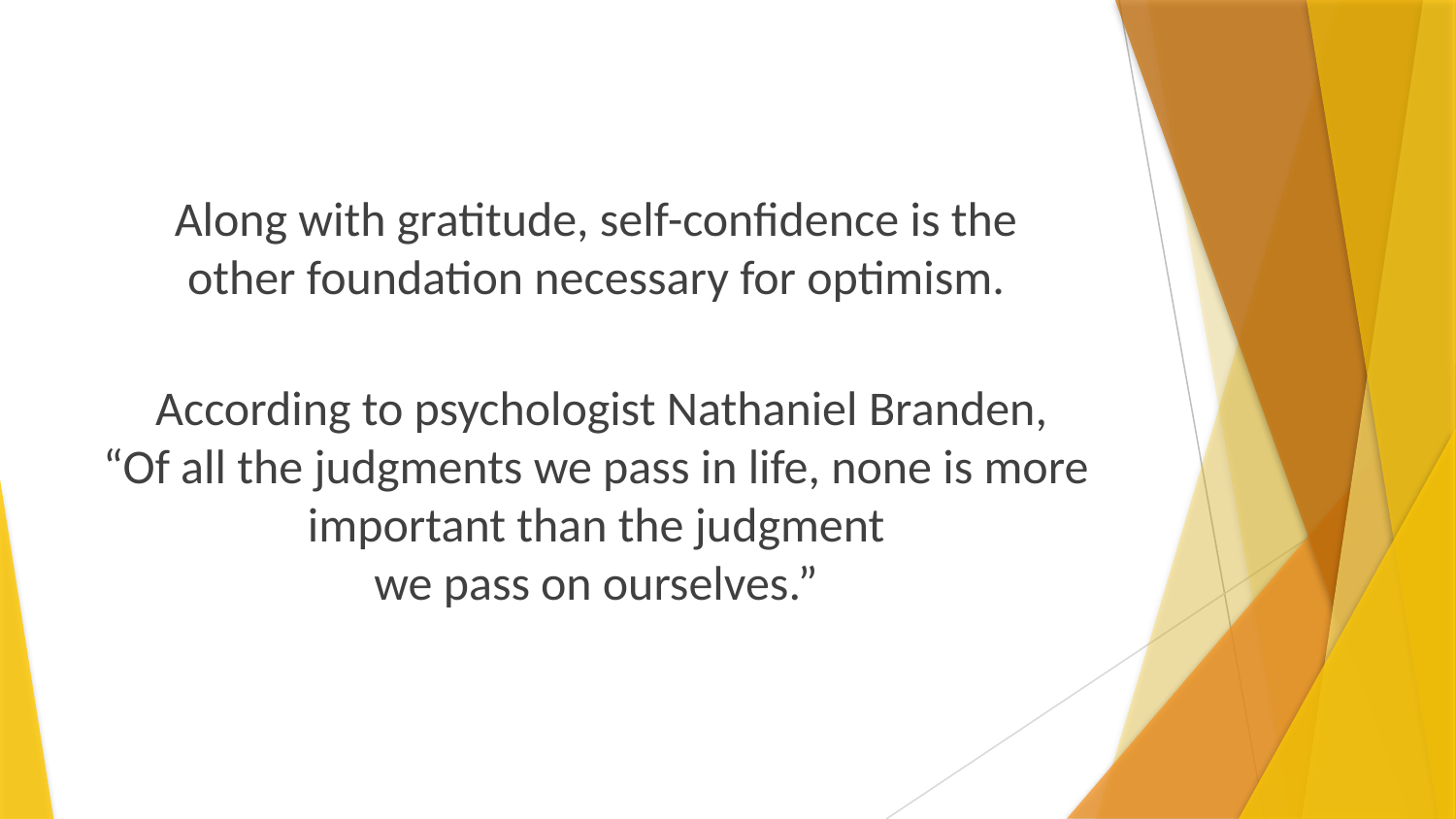

Along with gratitude, self-confidence is the
other foundation necessary for optimism.
 According to psychologist Nathaniel Branden,
“Of all the judgments we pass in life, none is more important than the judgment
we pass on ourselves.”